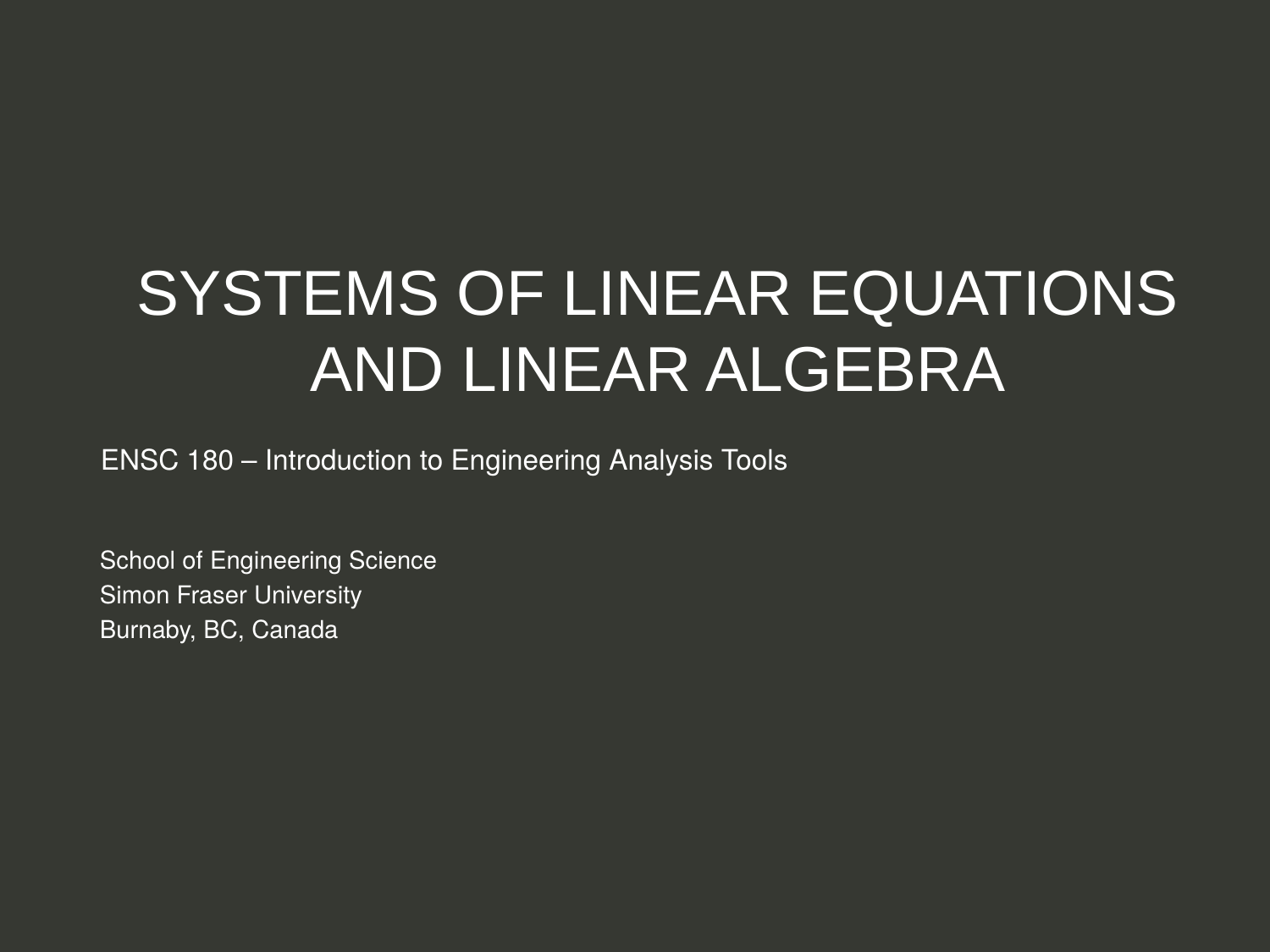

# SystemS of Linear Equations aND LINEAR ALGEBRA
ENSC 180 – Introduction to Engineering Analysis Tools